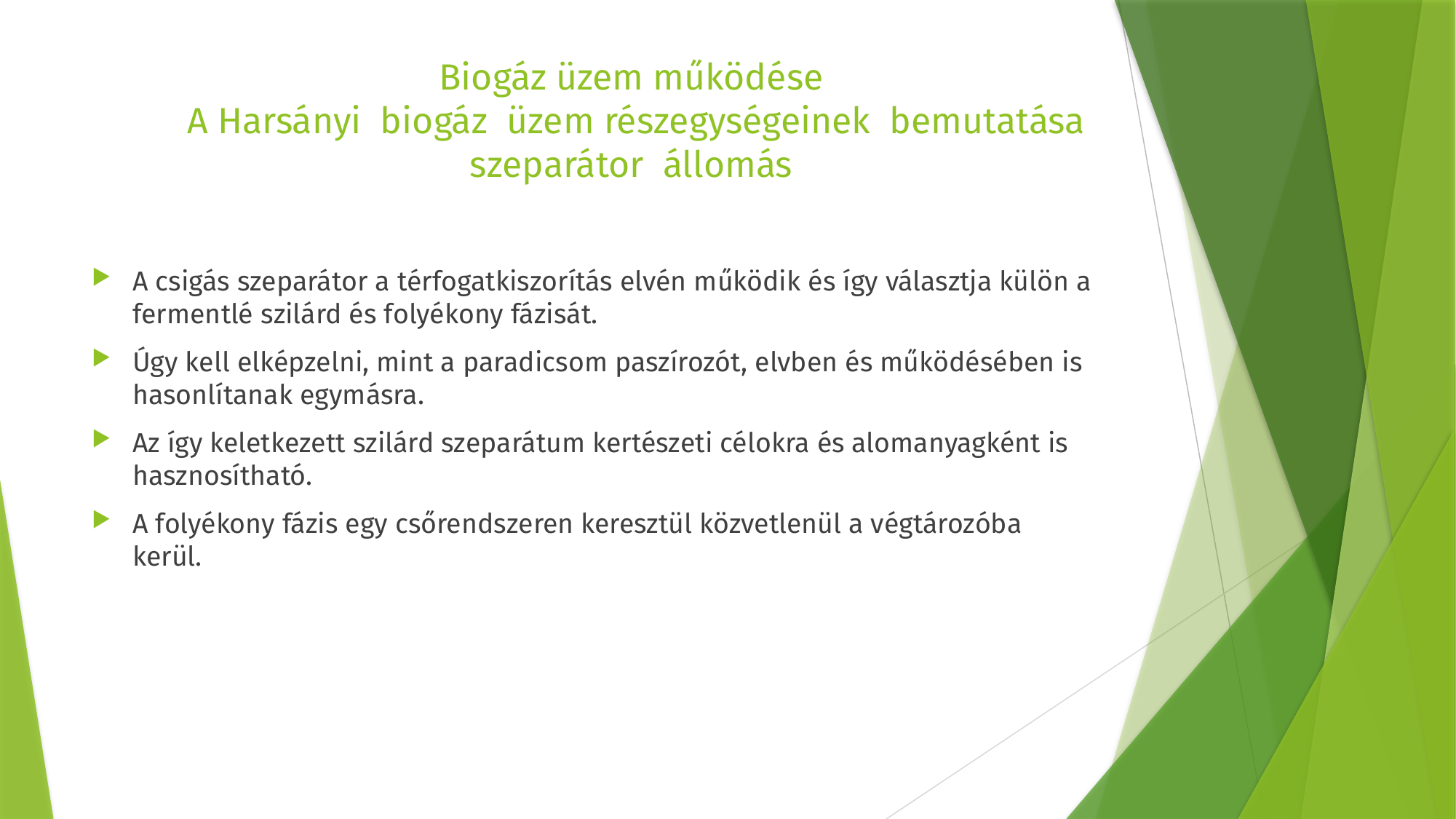

# Biogáz üzem működése A Harsányi  biogáz  üzem részegységeinek  bemutatása szeparátor  állomás
A csigás szeparátor a térfogatkiszorítás elvén működik és így választja külön a fermentlé szilárd és folyékony fázisát.
Úgy kell elképzelni, mint a paradicsom paszírozót, elvben és működésében is hasonlítanak egymásra.
Az így keletkezett szilárd szeparátum kertészeti célokra és alomanyagként is hasznosítható.
A folyékony fázis egy csőrendszeren keresztül közvetlenül a végtározóba kerül.